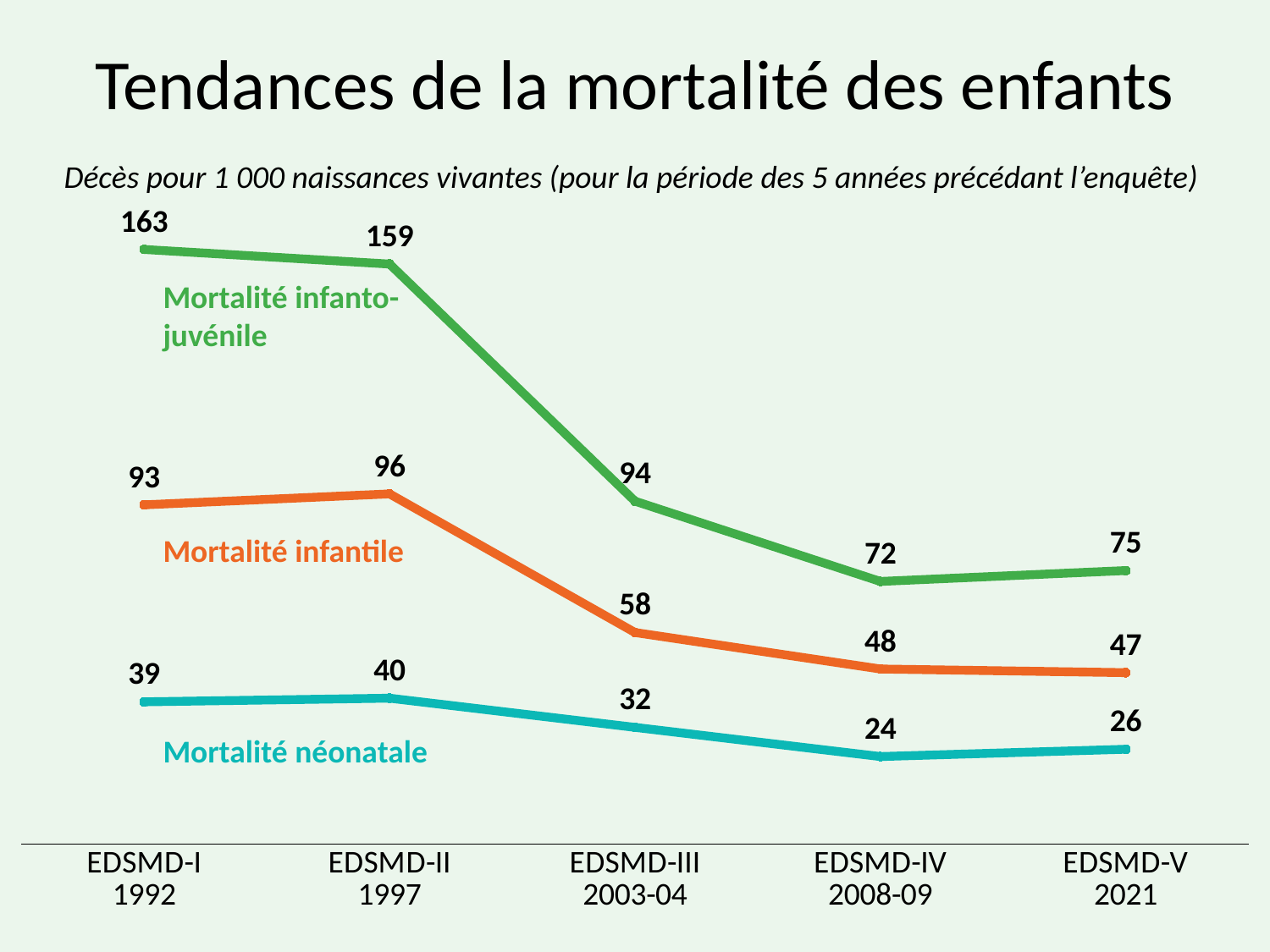

# Tendances de la mortalité des enfants
Décès pour 1 000 naissances vivantes (pour la période des 5 années précédant l’enquête)

### Chart

| Category | Mortalité néonatale | Infant mortality | Under-5 mortality |
|---|---|---|---|
| EDSMD-I
1992 | 39.0 | 93.0 | 163.0 |
| EDSMD-II
1997 | 40.0 | 96.0 | 159.0 |
| EDSMD-III
2003-04 | 32.0 | 58.0 | 94.0 |
| EDSMD-IV
2008-09 | 24.0 | 48.0 | 72.0 |
| EDSMD-V
2021 | 26.0 | 47.0 | 75.0 |
Mortalité infanto-juvénile
Mortalité infantile
Mortalité néonatale